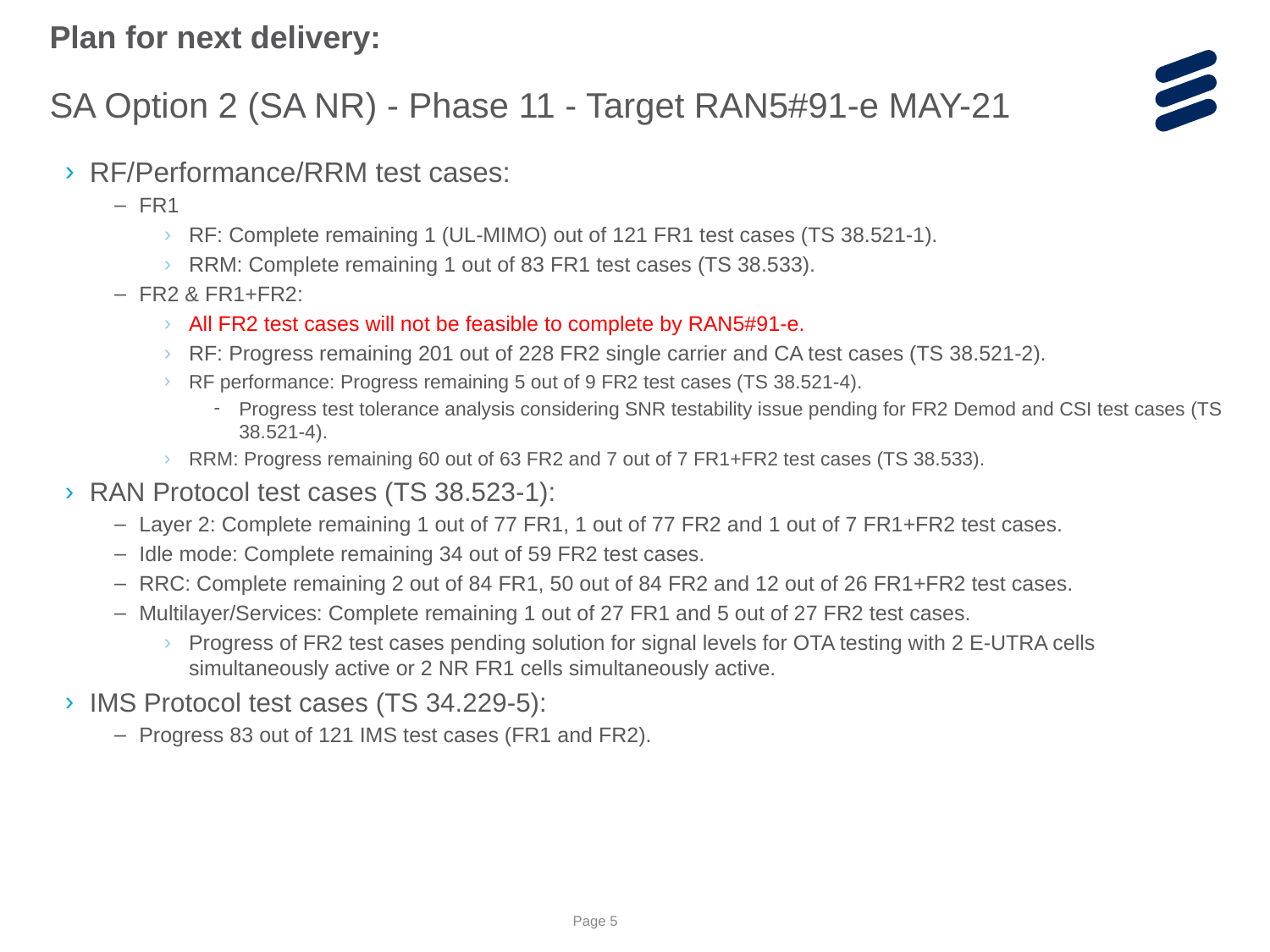

Plan for next delivery:
SA Option 2 (SA NR) - Phase 11 - Target RAN5#91-e MAY-21
RF/Performance/RRM test cases:
FR1
RF: Complete remaining 1 (UL-MIMO) out of 121 FR1 test cases (TS 38.521-1).
RRM: Complete remaining 1 out of 83 FR1 test cases (TS 38.533).
FR2 & FR1+FR2:
All FR2 test cases will not be feasible to complete by RAN5#91-e.
RF: Progress remaining 201 out of 228 FR2 single carrier and CA test cases (TS 38.521-2).
RF performance: Progress remaining 5 out of 9 FR2 test cases (TS 38.521-4).
Progress test tolerance analysis considering SNR testability issue pending for FR2 Demod and CSI test cases (TS 38.521-4).
RRM: Progress remaining 60 out of 63 FR2 and 7 out of 7 FR1+FR2 test cases (TS 38.533).
RAN Protocol test cases (TS 38.523-1):
Layer 2: Complete remaining 1 out of 77 FR1, 1 out of 77 FR2 and 1 out of 7 FR1+FR2 test cases.
Idle mode: Complete remaining 34 out of 59 FR2 test cases.
RRC: Complete remaining 2 out of 84 FR1, 50 out of 84 FR2 and 12 out of 26 FR1+FR2 test cases.
Multilayer/Services: Complete remaining 1 out of 27 FR1 and 5 out of 27 FR2 test cases.
Progress of FR2 test cases pending solution for signal levels for OTA testing with 2 E-UTRA cells simultaneously active or 2 NR FR1 cells simultaneously active.
IMS Protocol test cases (TS 34.229-5):
Progress 83 out of 121 IMS test cases (FR1 and FR2).